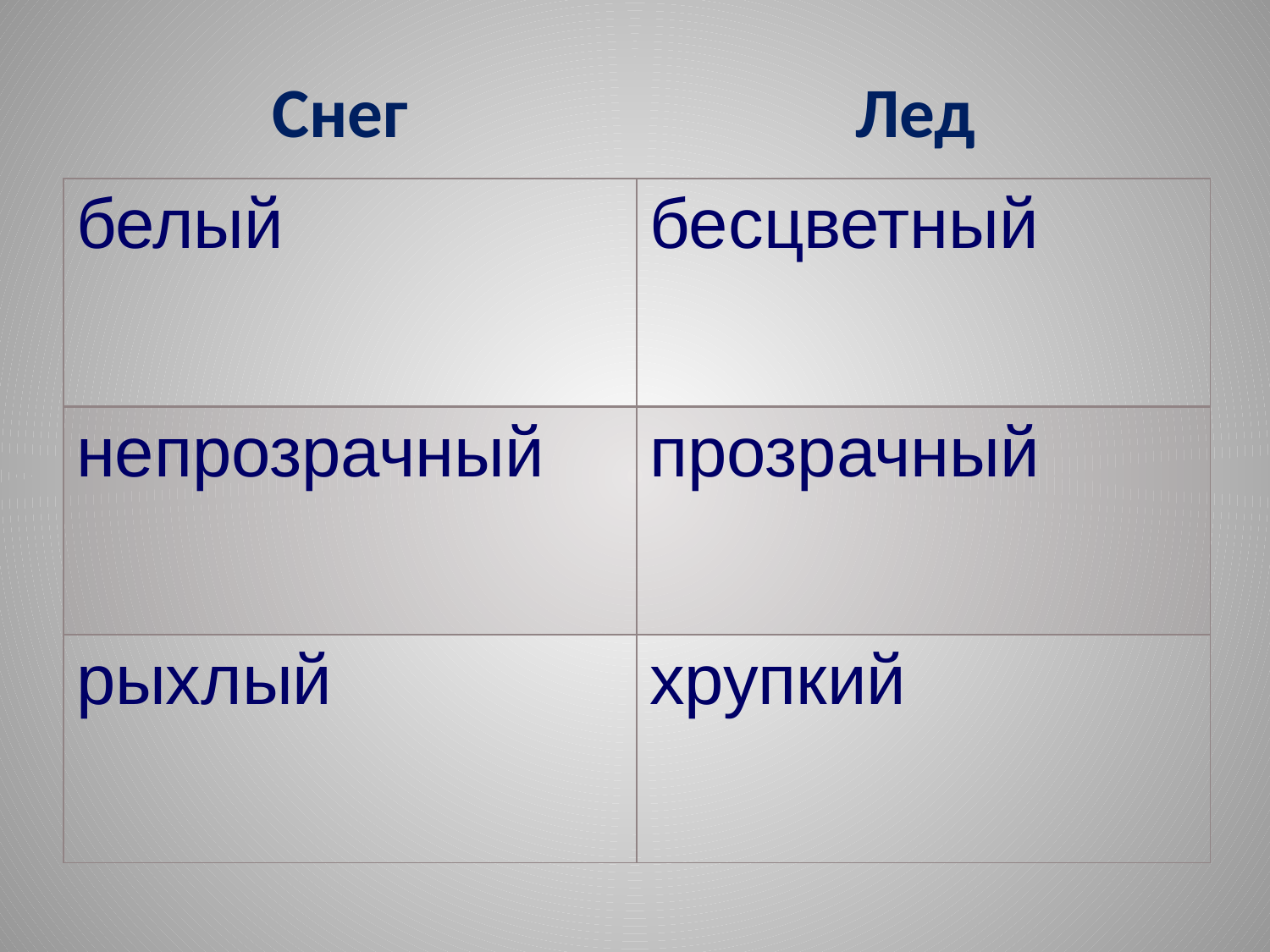

Снег
Лед
| белый | бесцветный |
| --- | --- |
| непрозрачный | прозрачный |
| рыхлый | хрупкий |